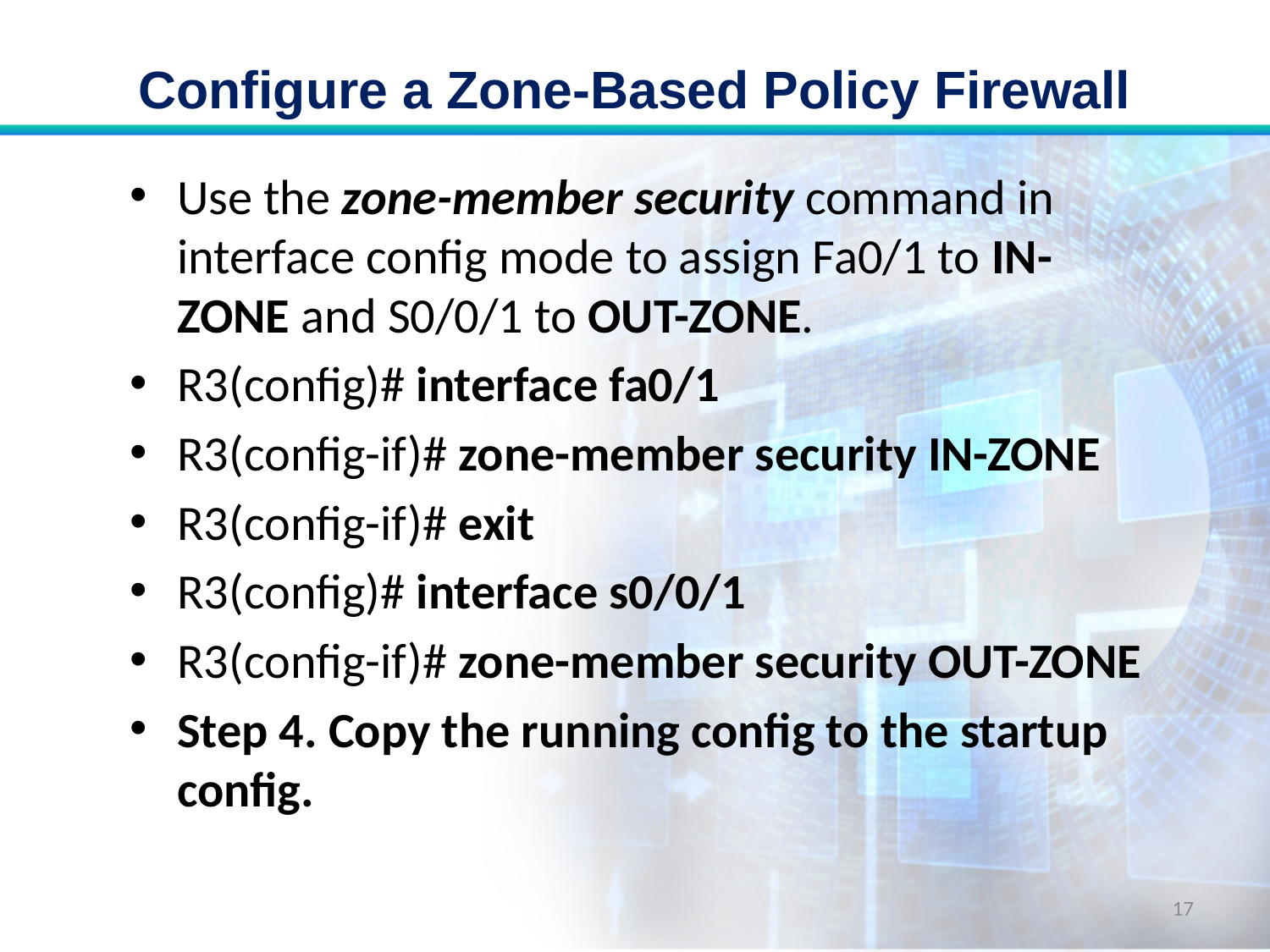

# Configure a Zone-Based Policy Firewall
Use the zone-member security command in interface config mode to assign Fa0/1 to IN-ZONE and S0/0/1 to OUT-ZONE.
R3(config)# interface fa0/1
R3(config-if)# zone-member security IN-ZONE
R3(config-if)# exit
R3(config)# interface s0/0/1
R3(config-if)# zone-member security OUT-ZONE
Step 4. Copy the running config to the startup config.
17